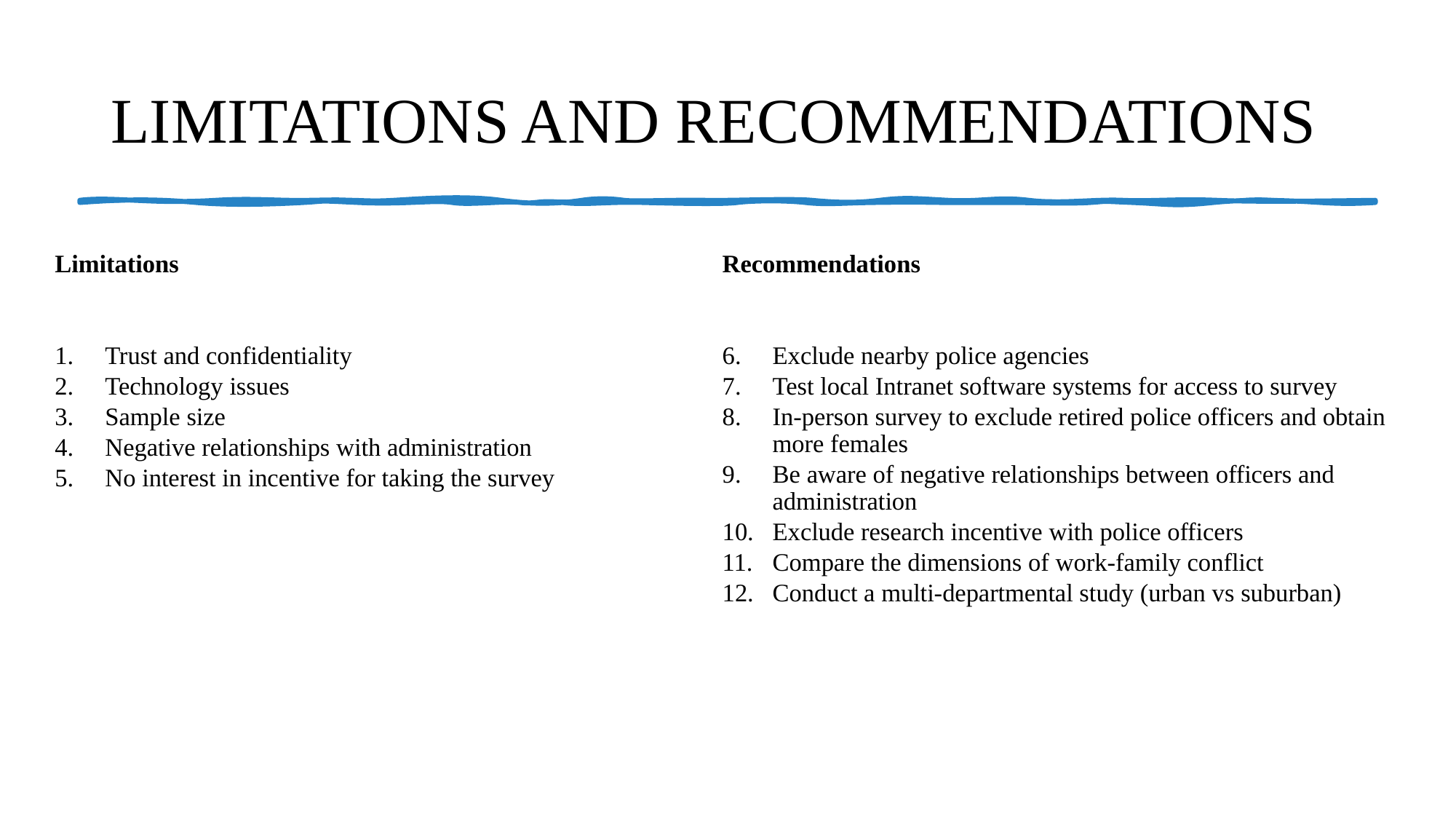

# LIMITATIONS AND RECOMMENDATIONS

Limitations

Trust and confidentiality
Technology issues
Sample size
Negative relationships with administration
No interest in incentive for taking the survey

Recommendations

Exclude nearby police agencies
Test local Intranet software systems for access to survey
In-person survey to exclude retired police officers and obtain more females
Be aware of negative relationships between officers and administration
Exclude research incentive with police officers
Compare the dimensions of work-family conflict
Conduct a multi-departmental study (urban vs suburban)